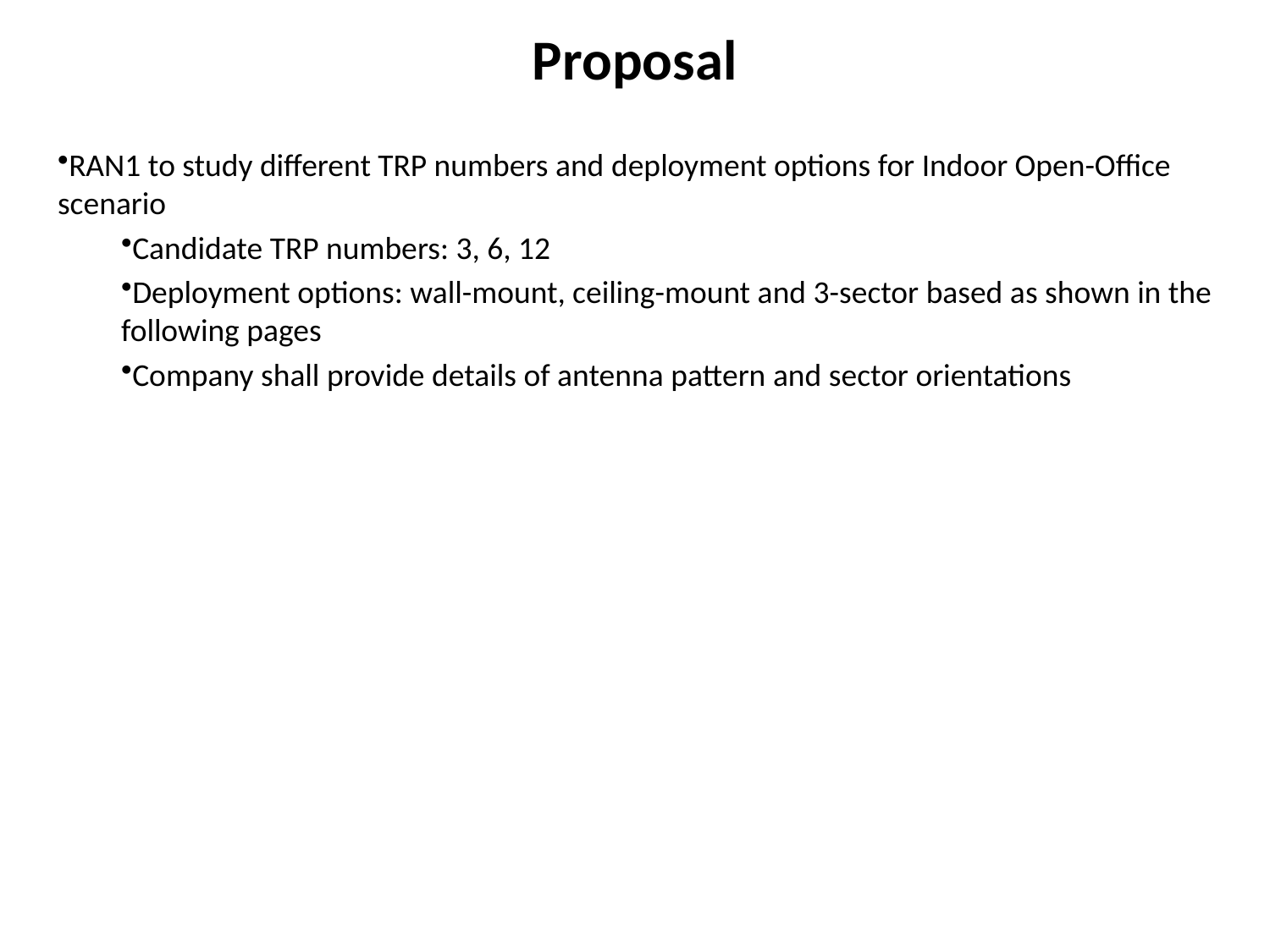

# Proposal
RAN1 to study different TRP numbers and deployment options for Indoor Open-Office scenario
Candidate TRP numbers: 3, 6, 12
Deployment options: wall-mount, ceiling-mount and 3-sector based as shown in the following pages
Company shall provide details of antenna pattern and sector orientations